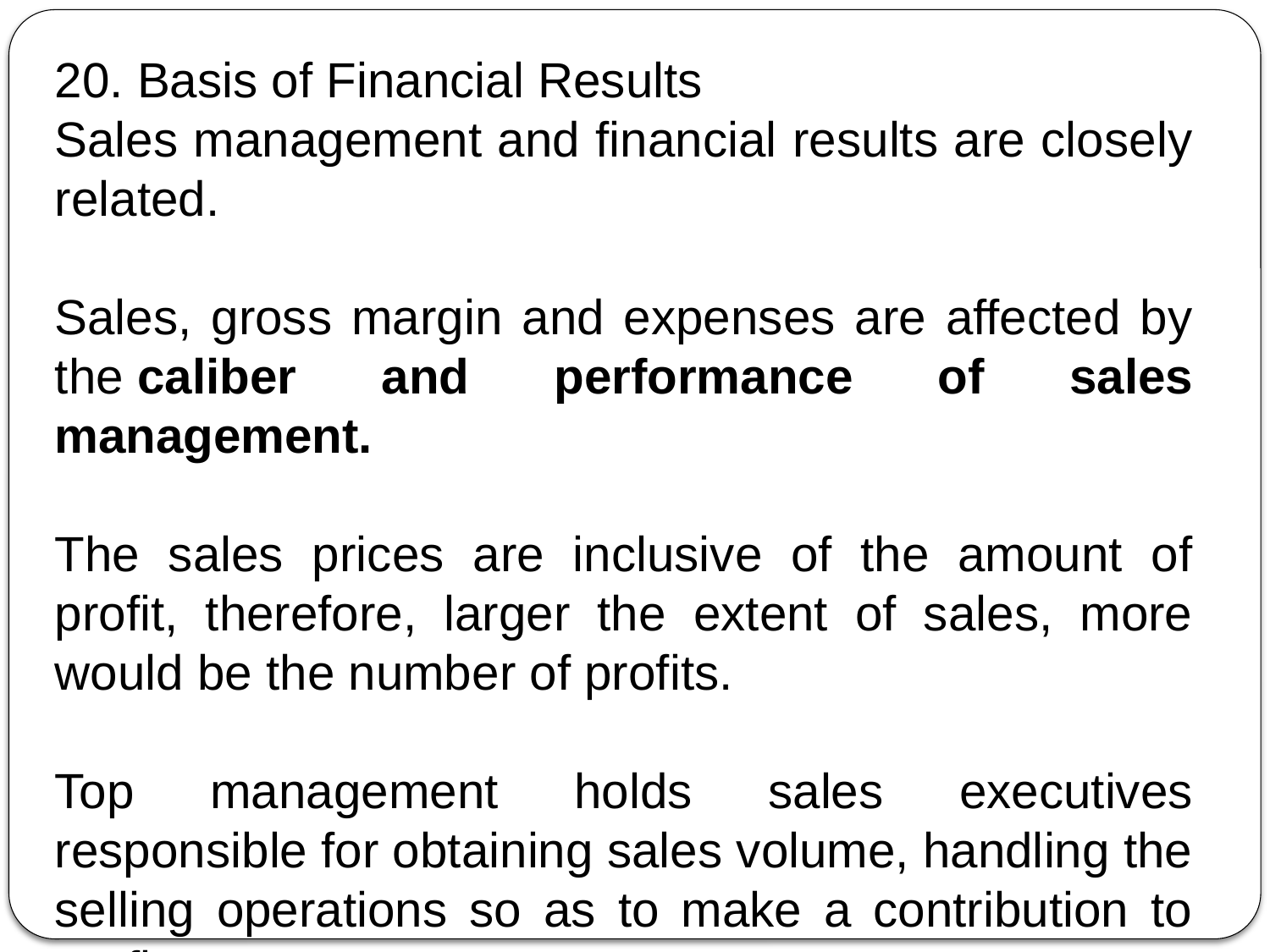

20. Basis of Financial Results
Sales management and financial results are closely related.

Sales, gross margin and expenses are affected by the caliber and performance of sales management.

The sales prices are inclusive of the amount of profit, therefore, larger the extent of sales, more would be the number of profits.

Top management holds sales executives responsible for obtaining sales volume, handling the selling operations so as to make a contribution to profits